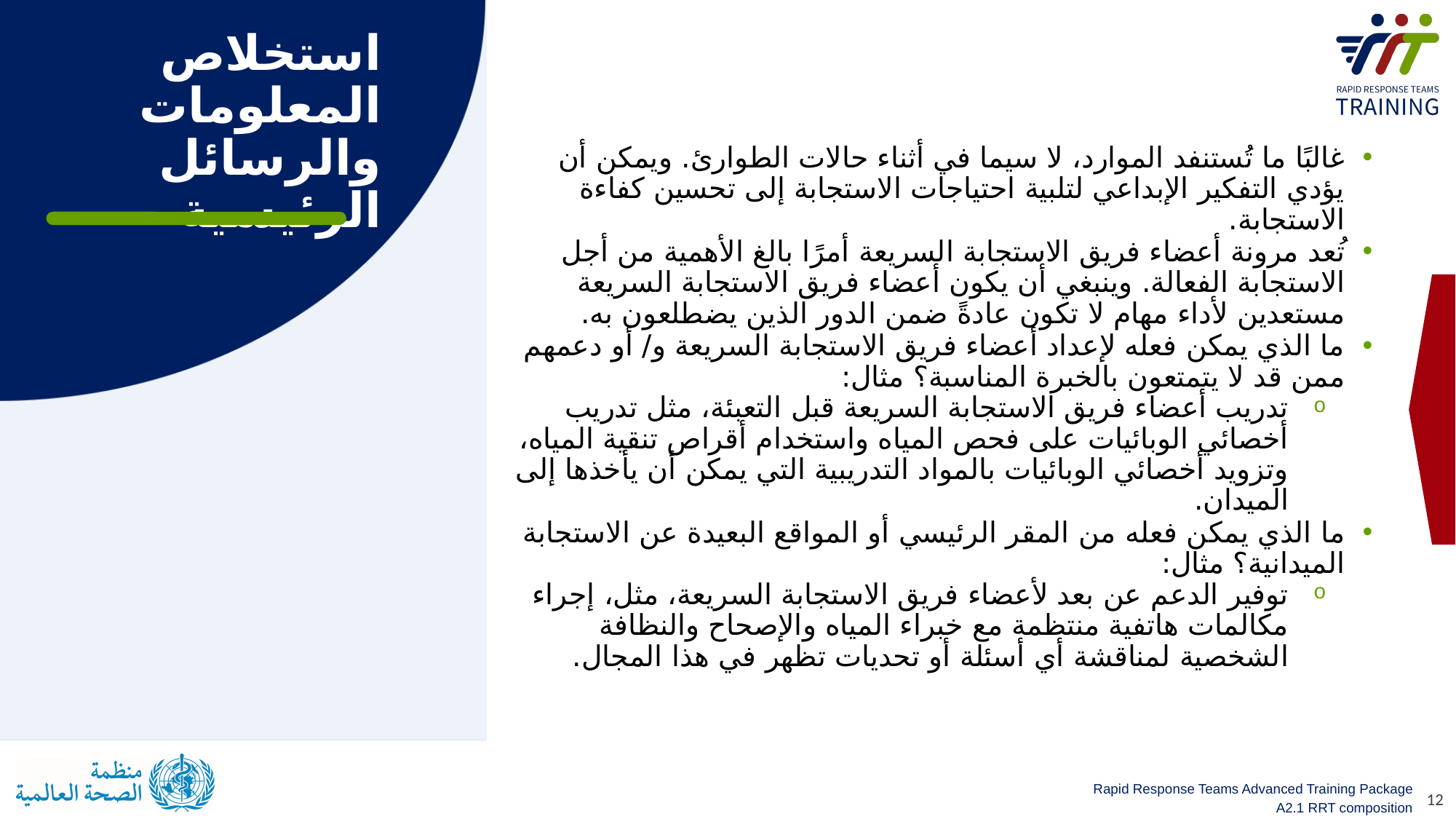

# استخلاص المعلومات والرسائل الرئيسية
غالبًا ما تُستنفد الموارد، لا سيما في أثناء حالات الطوارئ. ويمكن أن يؤدي التفكير الإبداعي لتلبية احتياجات الاستجابة إلى تحسين كفاءة الاستجابة.
تُعد مرونة أعضاء فريق الاستجابة السريعة أمرًا بالغ الأهمية من أجل الاستجابة الفعالة. وينبغي أن يكون أعضاء فريق الاستجابة السريعة مستعدين لأداء مهام لا تكون عادةً ضمن الدور الذين يضطلعون به.
ما الذي يمكن فعله لإعداد أعضاء فريق الاستجابة السريعة و/ أو دعمهم ممن قد لا يتمتعون بالخبرة المناسبة؟ مثال:
تدريب أعضاء فريق الاستجابة السريعة قبل التعبئة، مثل تدريب أخصائي الوبائيات على فحص المياه واستخدام أقراص تنقية المياه، وتزويد أخصائي الوبائيات بالمواد التدريبية التي يمكن أن يأخذها إلى الميدان.
ما الذي يمكن فعله من المقر الرئيسي أو المواقع البعيدة عن الاستجابة الميدانية؟ مثال:
توفير الدعم عن بعد لأعضاء فريق الاستجابة السريعة، مثل، إجراء مكالمات هاتفية منتظمة مع خبراء المياه والإصحاح والنظافة الشخصية لمناقشة أي أسئلة أو تحديات تظهر في هذا المجال.

12